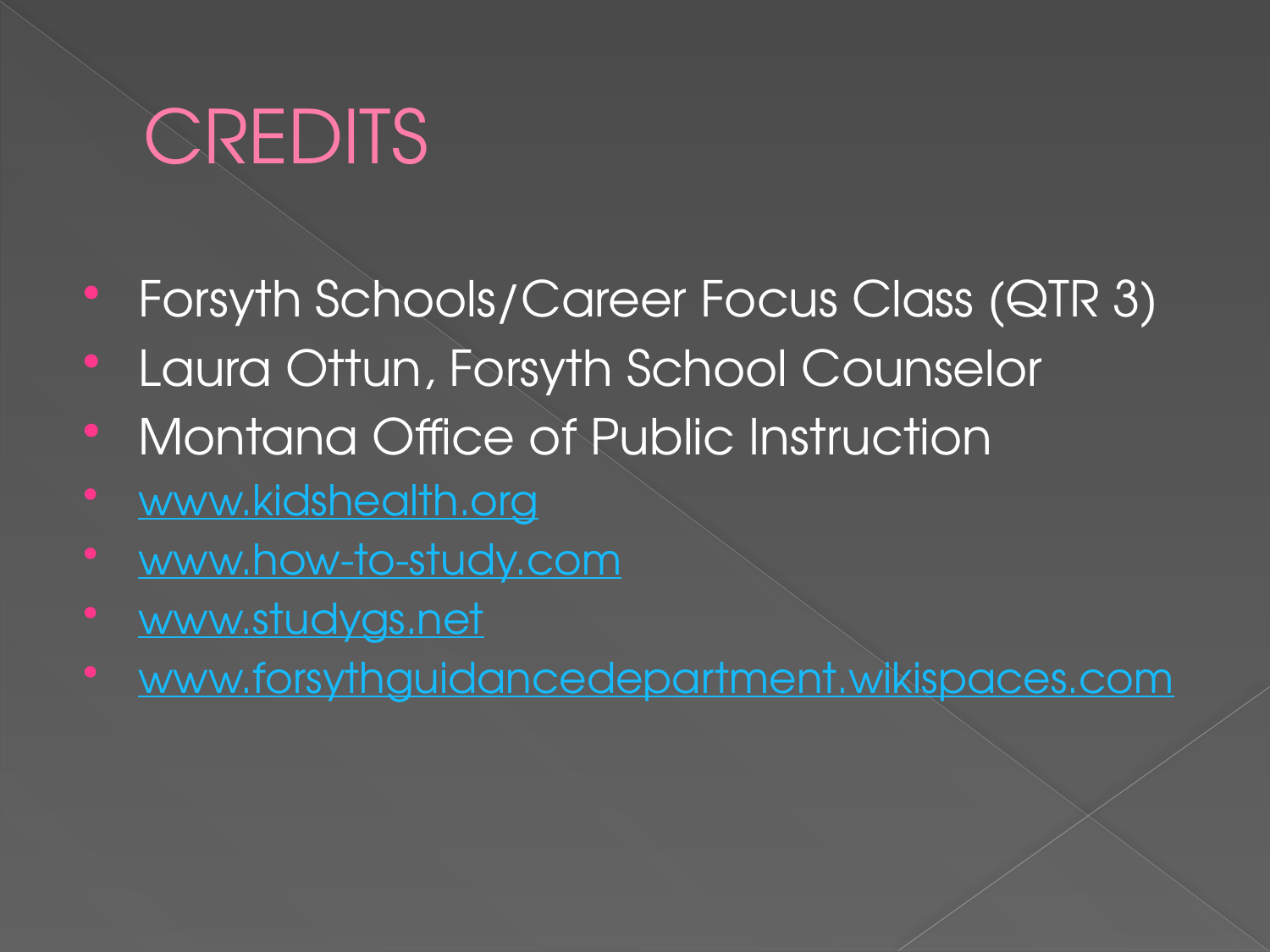

# CREDITS
Forsyth Schools/Career Focus Class (QTR 3)
Laura Ottun, Forsyth School Counselor
Montana Office of Public Instruction
www.kidshealth.org
www.how-to-study.com
www.studygs.net
www.forsythguidancedepartment.wikispaces.com